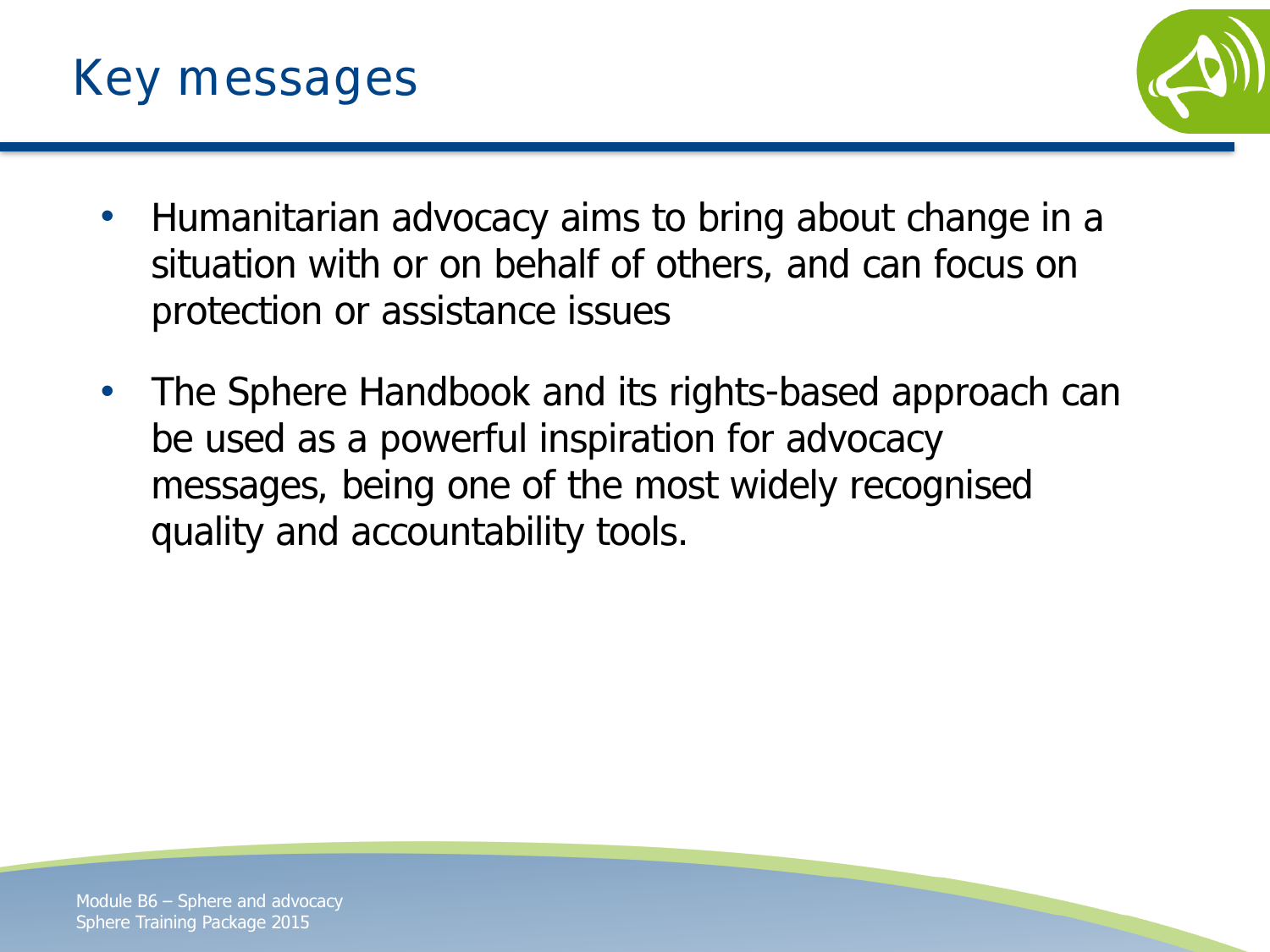

# Key messages
Humanitarian advocacy aims to bring about change in a situation with or on behalf of others, and can focus on protection or assistance issues
The Sphere Handbook and its rights-based approach can be used as a powerful inspiration for advocacy messages, being one of the most widely recognised quality and accountability tools.
Module B6 – Sphere and advocacy
Sphere Training Package 2015